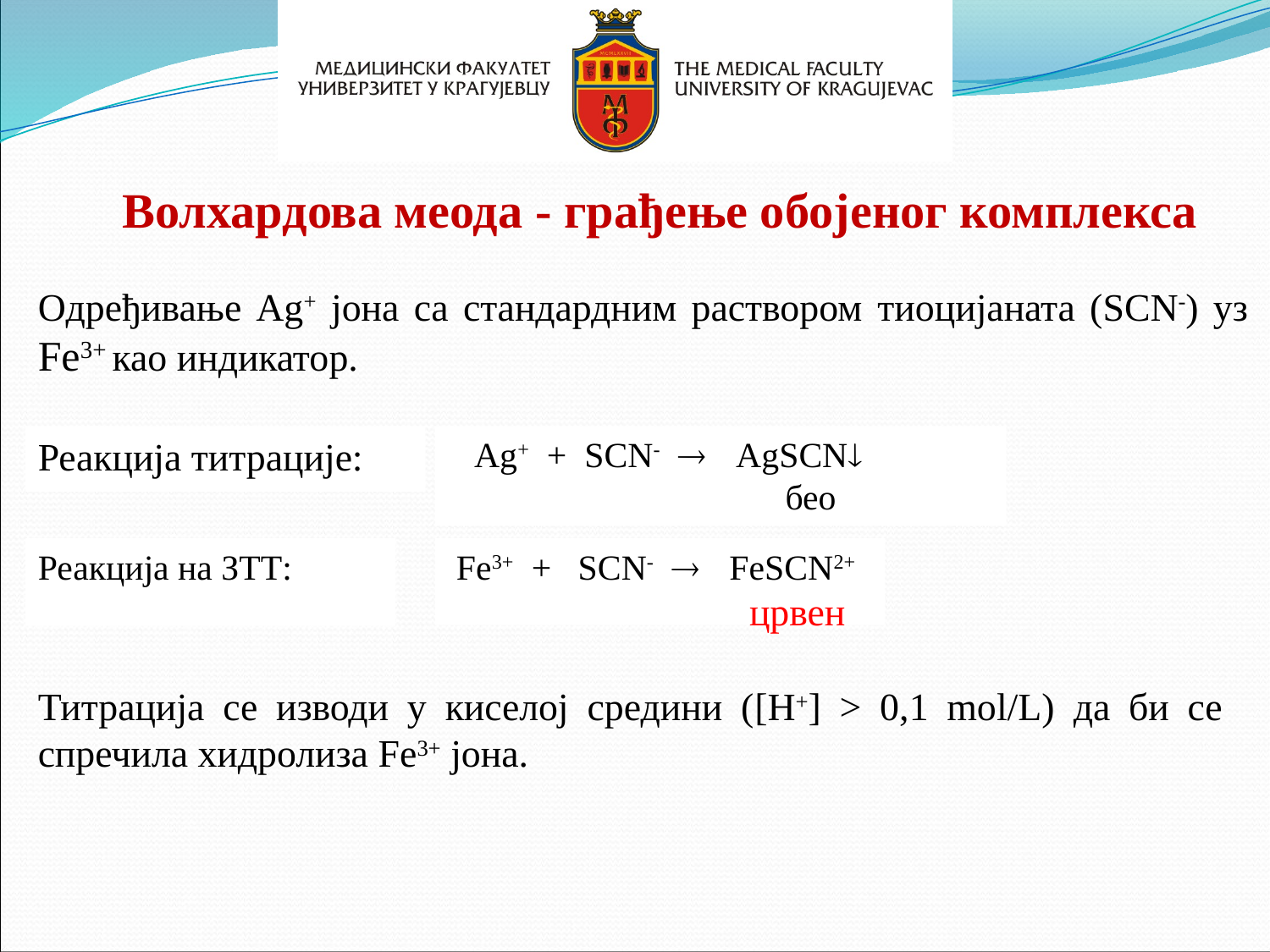

Волхардова меода - грађење обојеног комплекса
Oдређивање Ag+ јона са стандардним раствором тиоцијаната (SCN-) уз Fe3+ као индикатор.
Реакција титрације:
   Ag+  +  SCN-  →   AgSCN↓
                                      бео
Реакција на ЗТТ:
 Fe3+  +   SCN-  →   FeSCN2+
                               црвен
Титрација се изводи у киселој средини ([H+] > 0,1 mol/L) да би се спречила хидролиза Fe3+ јона.